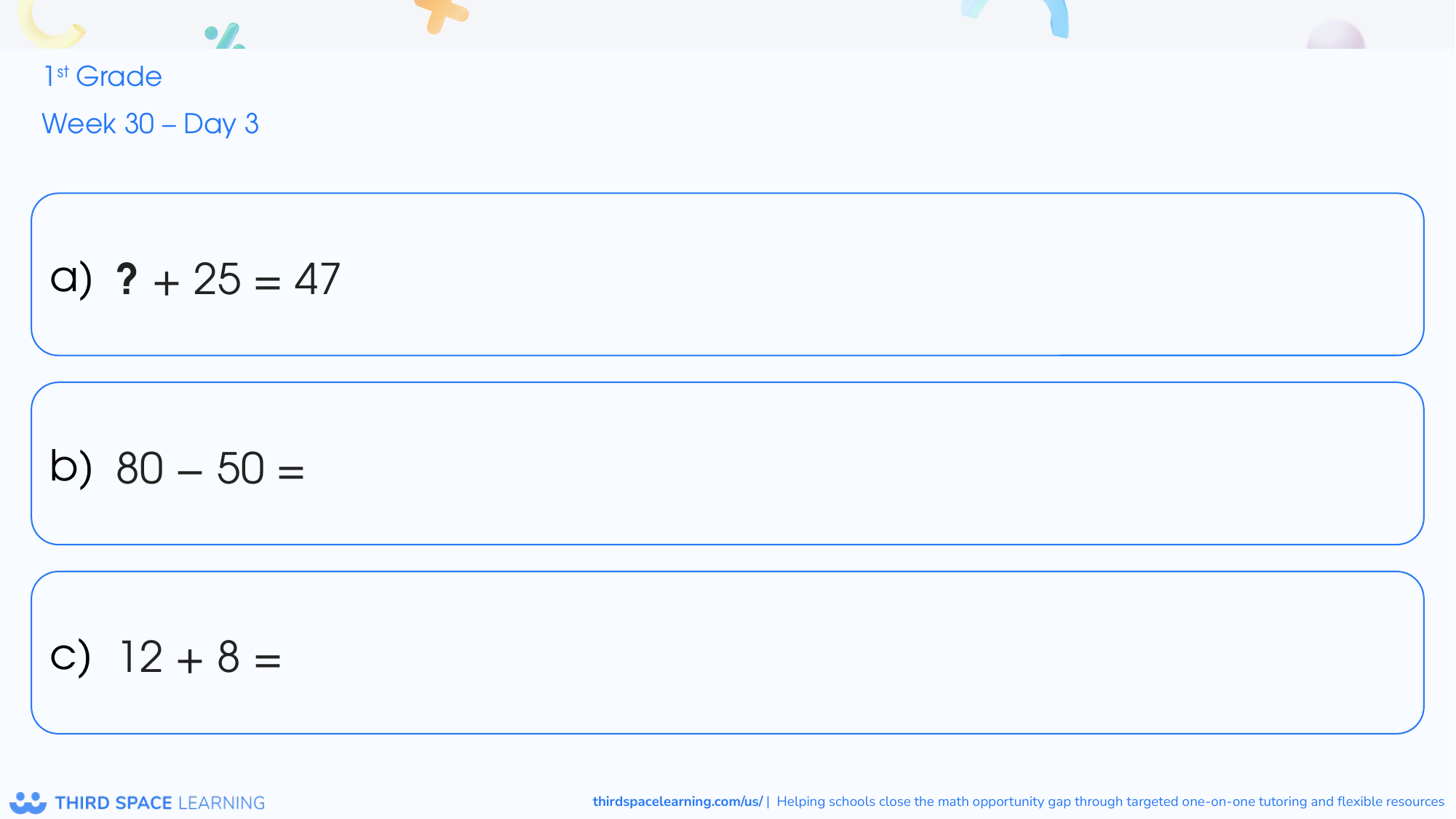

1st Grade
Week 30 – Day 3
? + 25 = 47
80 − 50 =
12 + 8 =